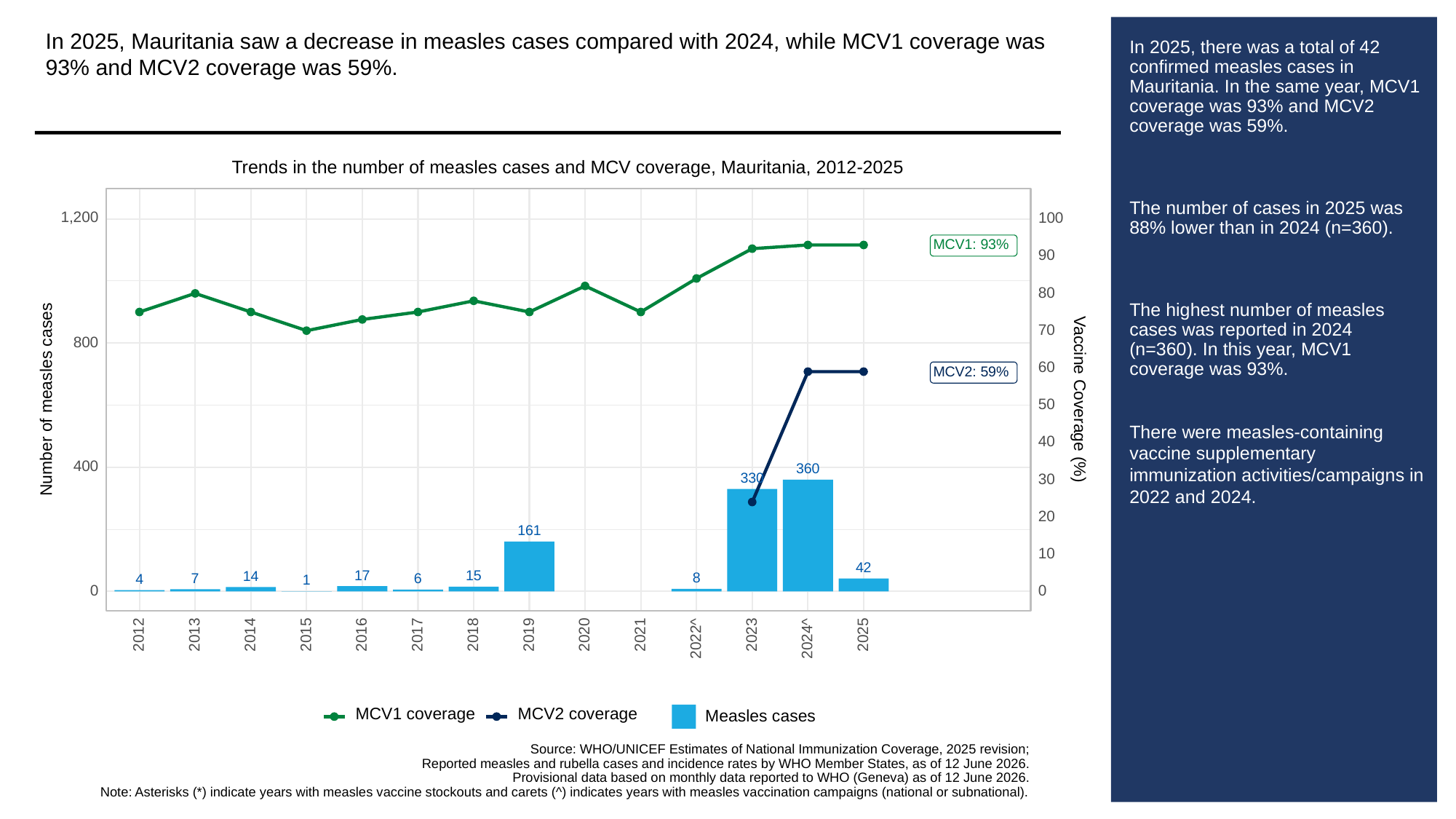

In 2025, Mauritania saw a decrease in measles cases compared with 2024, while MCV1 coverage was 93% and MCV2 coverage was 59%.
# In 2025, there was a total of 42 confirmed measles cases in Mauritania. In the same year, MCV1 coverage was 93% and MCV2 coverage was 59%.

The number of cases in 2025 was 88% lower than in 2024 (n=360).

The highest number of measles cases was reported in 2024 (n=360). In this year, MCV1 coverage was 93%.

There were measles-containing vaccine supplementary immunization activities/campaigns in 2022 and 2024.

Trends in the number of measles cases and MCV coverage, Mauritania, 2012-2025

1,200
100

MCV1: 93%

90

80

70

800

60
MCV2: 59%

Vaccine Coverage (%)
Number of measles cases
50

40
400
360

330
30

20
161

10
42
17
15
14
8
6
7
4
1

0
0

2013
2023
2012
2014
2015
2016
2017
2018
2019
2020
2021
2025
2022^
2024^

MCV1 coverage
MCV2 coverage
Measles cases

Source: WHO/UNICEF Estimates of National Immunization Coverage, 2025 revision;
Reported measles and rubella cases and incidence rates by WHO Member States, as of 12 June 2026.
Provisional data based on monthly data reported to WHO (Geneva) as of 12 June 2026.
Note: Asterisks (*) indicate years with measles vaccine stockouts and carets (^) indicates years with measles vaccination campaigns (national or subnational).